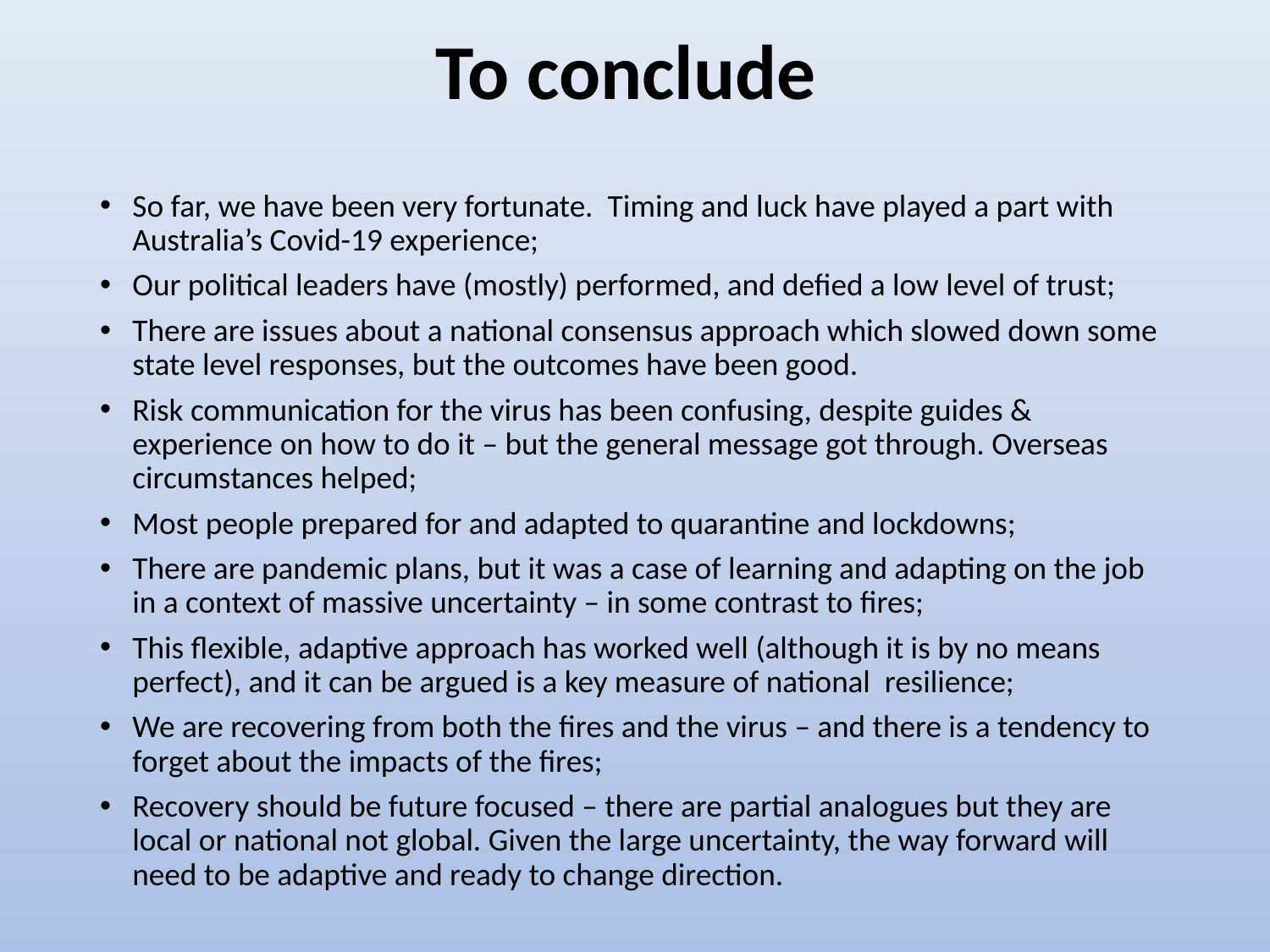

# To conclude
So far, we have been very fortunate.  Timing and luck have played a part with Australia’s Covid-19 experience;
Our political leaders have (mostly) performed, and defied a low level of trust;
There are issues about a national consensus approach which slowed down some state level responses, but the outcomes have been good.
Risk communication for the virus has been confusing, despite guides & experience on how to do it – but the general message got through. Overseas circumstances helped;
Most people prepared for and adapted to quarantine and lockdowns;
There are pandemic plans, but it was a case of learning and adapting on the job in a context of massive uncertainty – in some contrast to fires;
This flexible, adaptive approach has worked well (although it is by no means perfect), and it can be argued is a key measure of national  resilience;
We are recovering from both the fires and the virus – and there is a tendency to forget about the impacts of the fires;
Recovery should be future focused – there are partial analogues but they are local or national not global. Given the large uncertainty, the way forward will need to be adaptive and ready to change direction.